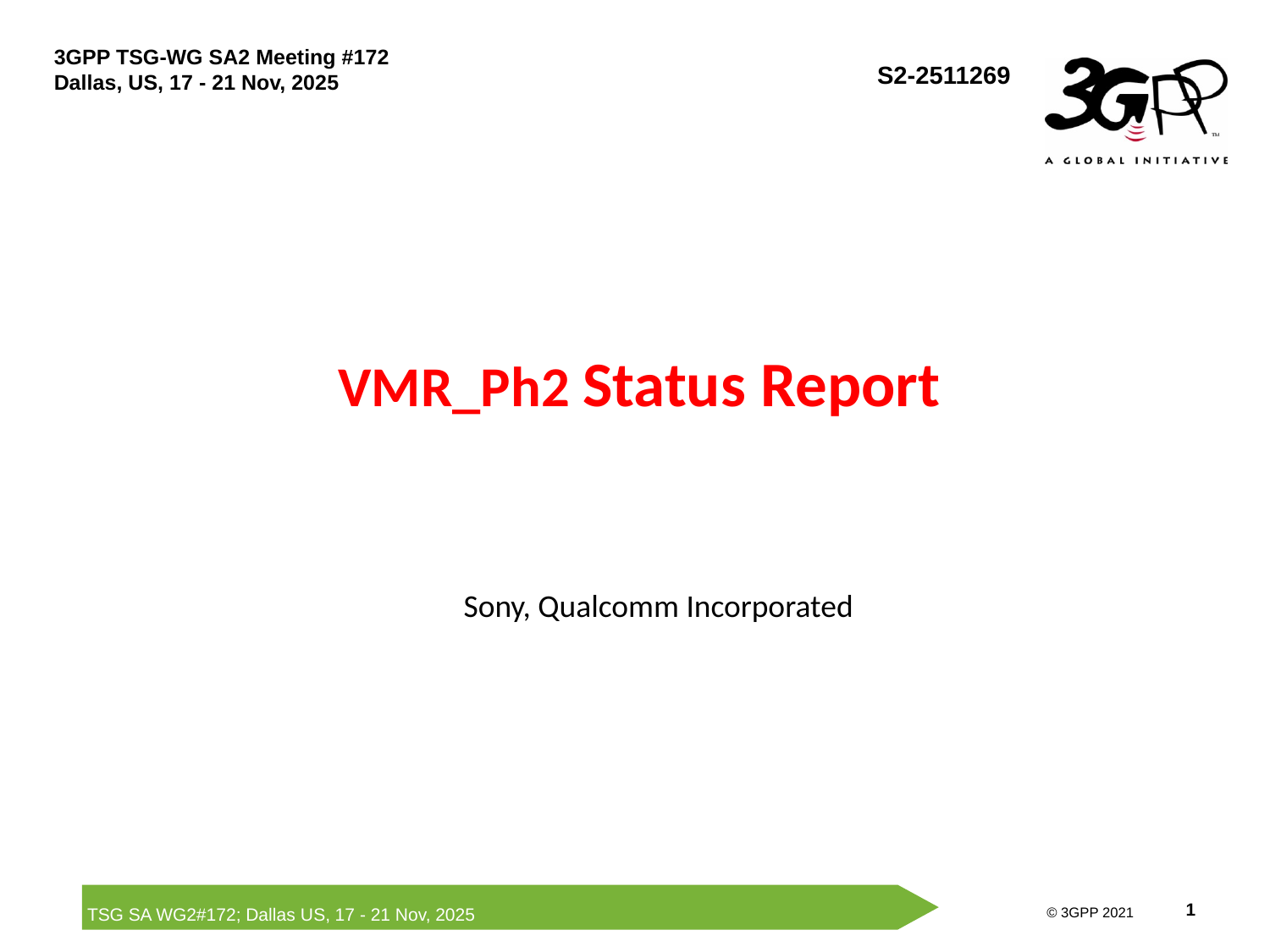

S2-2511269
# VMR_Ph2 Status Report
Sony, Qualcomm Incorporated